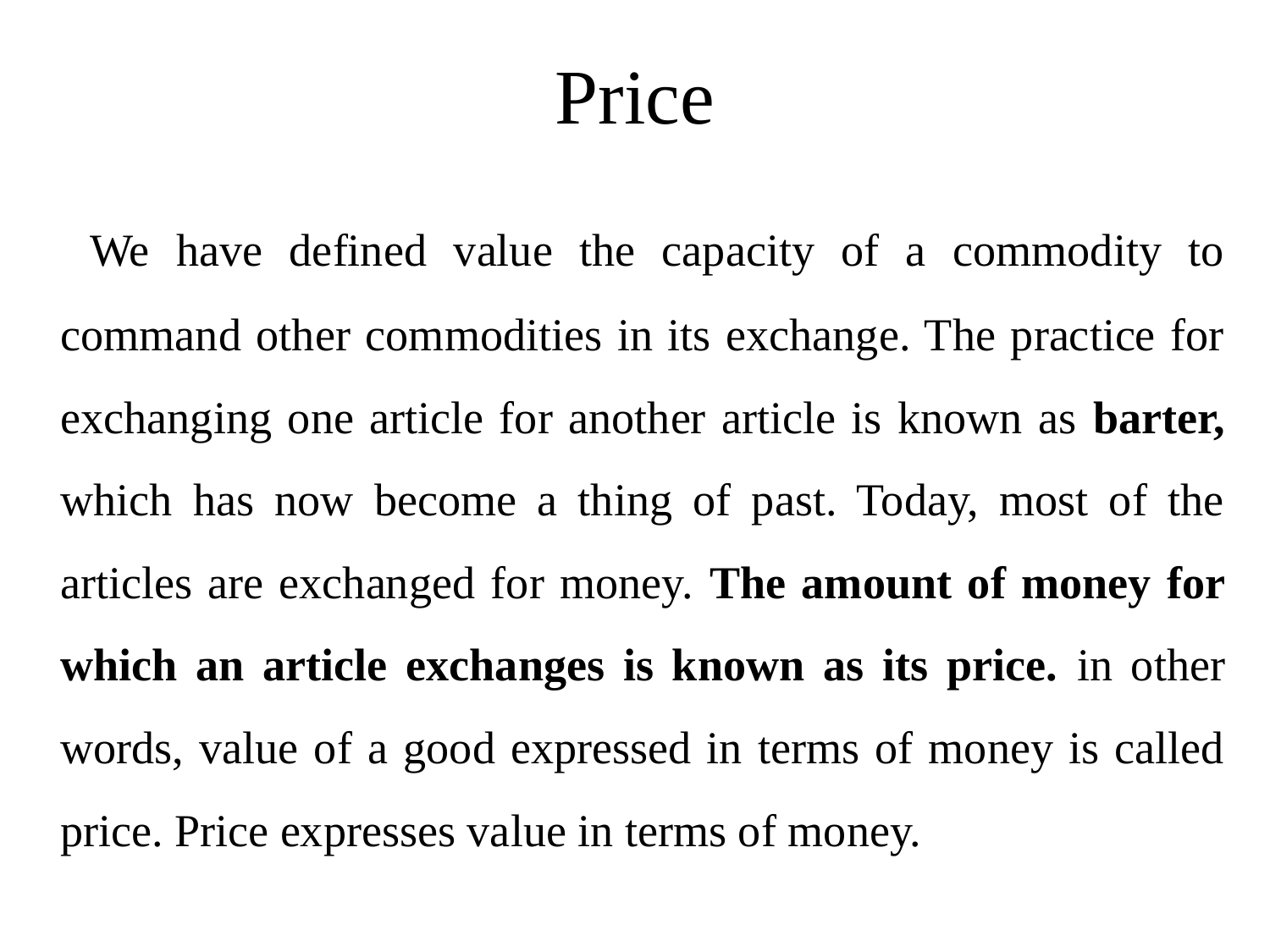

# Price
	 We have defined value the capacity of a commodity to command other commodities in its exchange. The practice for exchanging one article for another article is known as barter, which has now become a thing of past. Today, most of the articles are exchanged for money. The amount of money for which an article exchanges is known as its price. in other words, value of a good expressed in terms of money is called price. Price expresses value in terms of money.